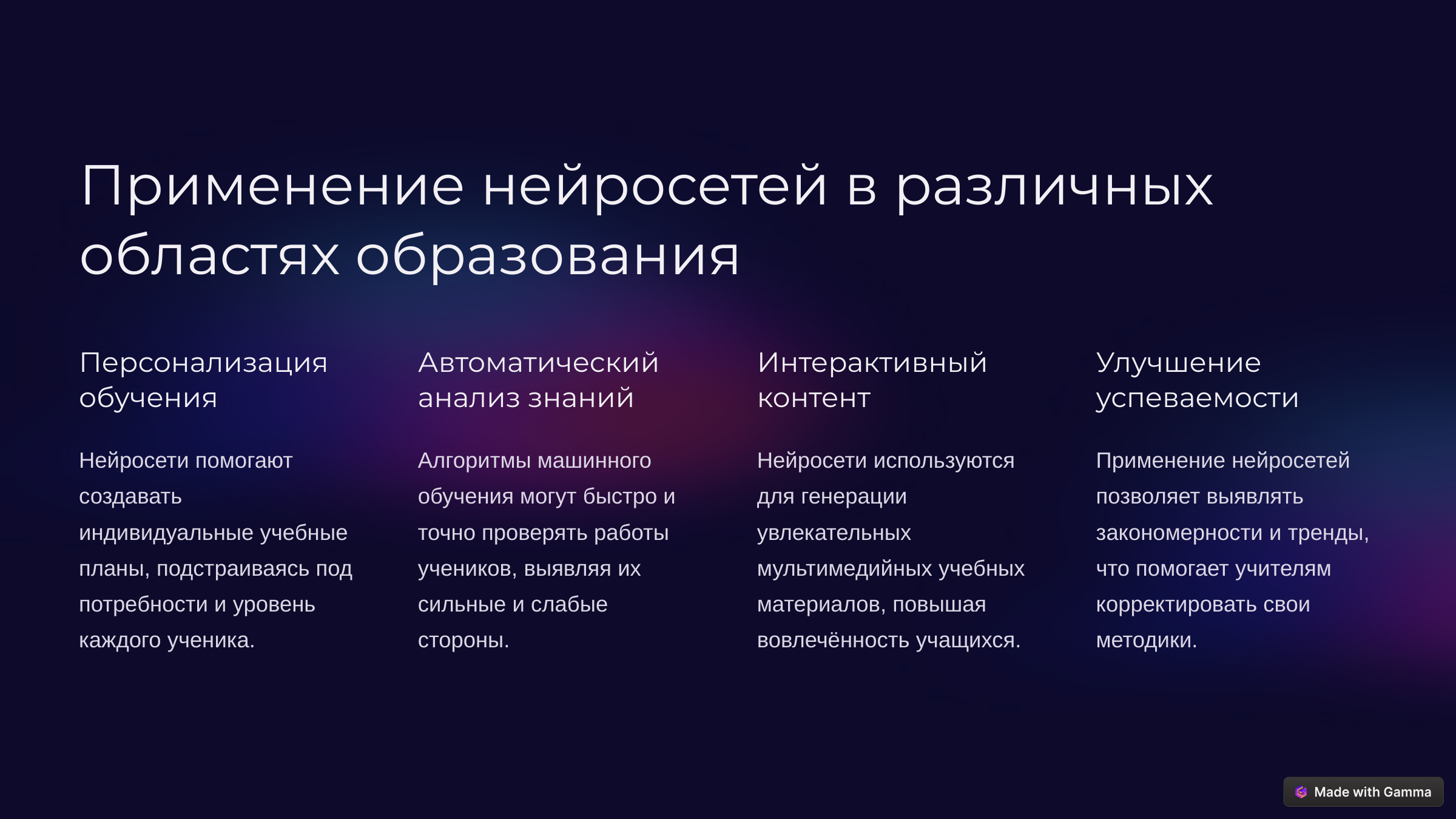

Применение нейросетей в различных областях образования
Персонализация обучения
Автоматический анализ знаний
Интерактивный контент
Улучшение успеваемости
Нейросети помогают создавать индивидуальные учебные планы, подстраиваясь под потребности и уровень каждого ученика.
Алгоритмы машинного обучения могут быстро и точно проверять работы учеников, выявляя их сильные и слабые стороны.
Нейросети используются для генерации увлекательных мультимедийных учебных материалов, повышая вовлечённость учащихся.
Применение нейросетей позволяет выявлять закономерности и тренды, что помогает учителям корректировать свои методики.